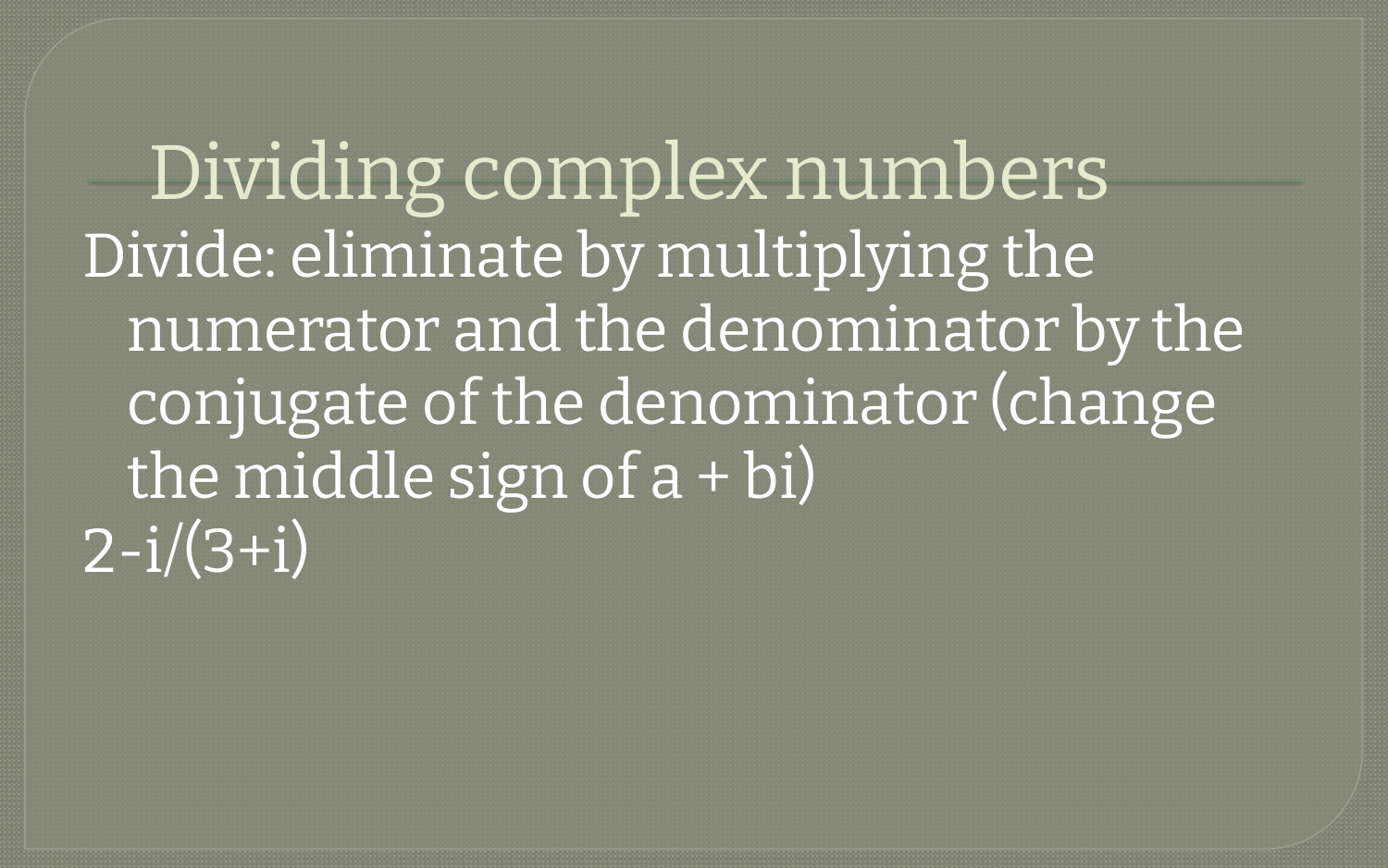

# Dividing complex numbers
Divide: eliminate by multiplying the numerator and the denominator by the conjugate of the denominator (change the middle sign of a + bi)
2-i/(3+i)